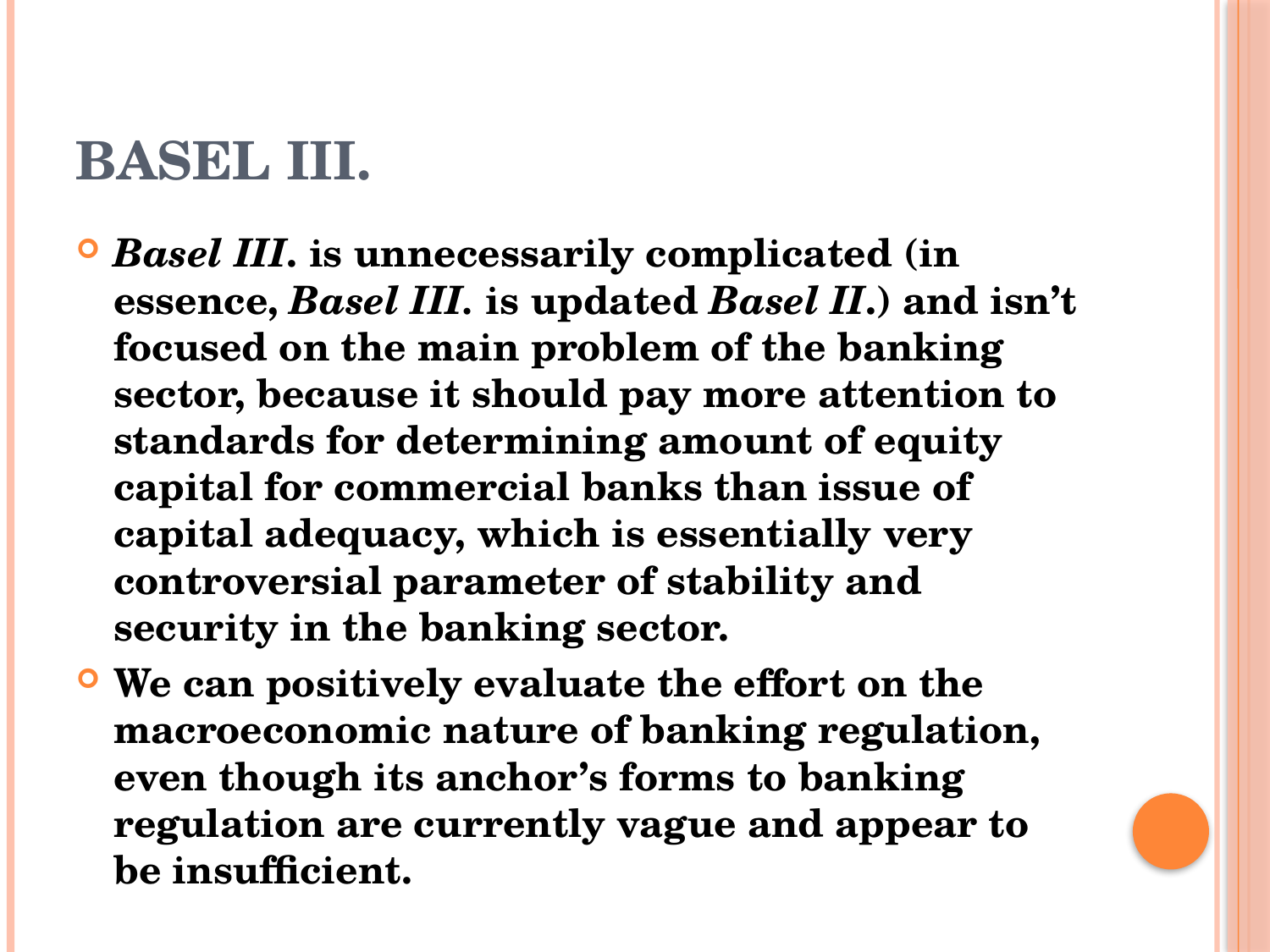

# Basel III.
Basel III. is unnecessarily complicated (in essence, Basel III. is updated Basel II.) and isn’t focused on the main problem of the banking sector, because it should pay more attention to standards for determining amount of equity capital for commercial banks than issue of capital adequacy, which is essentially very controversial parameter of stability and security in the banking sector.
We can positively evaluate the effort on the macroeconomic nature of banking regulation, even though its anchor’s forms to banking regulation are currently vague and appear to be insufficient.